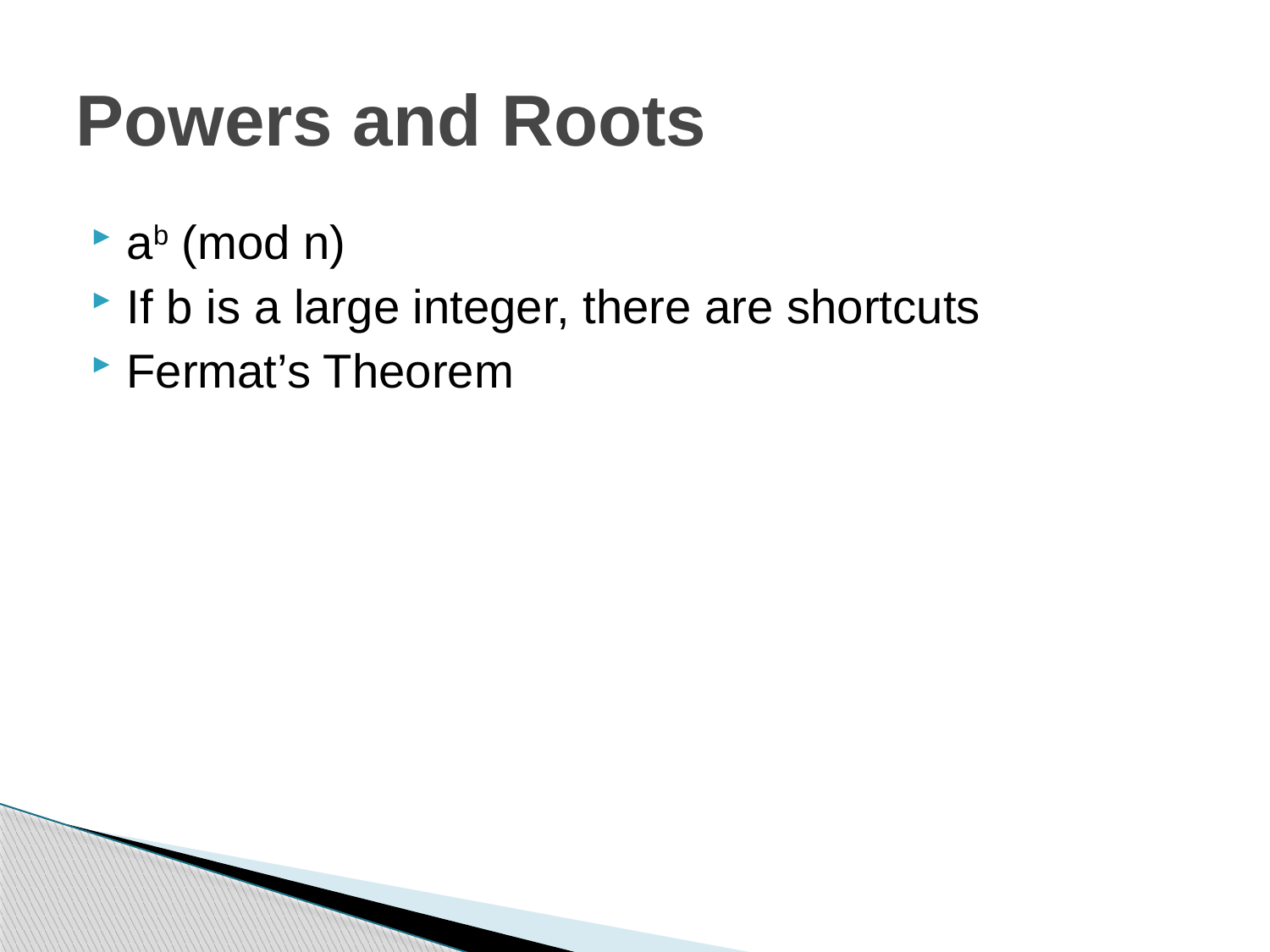

# Powers and Roots
ab (mod n)
If b is a large integer, there are shortcuts
Fermat’s Theorem